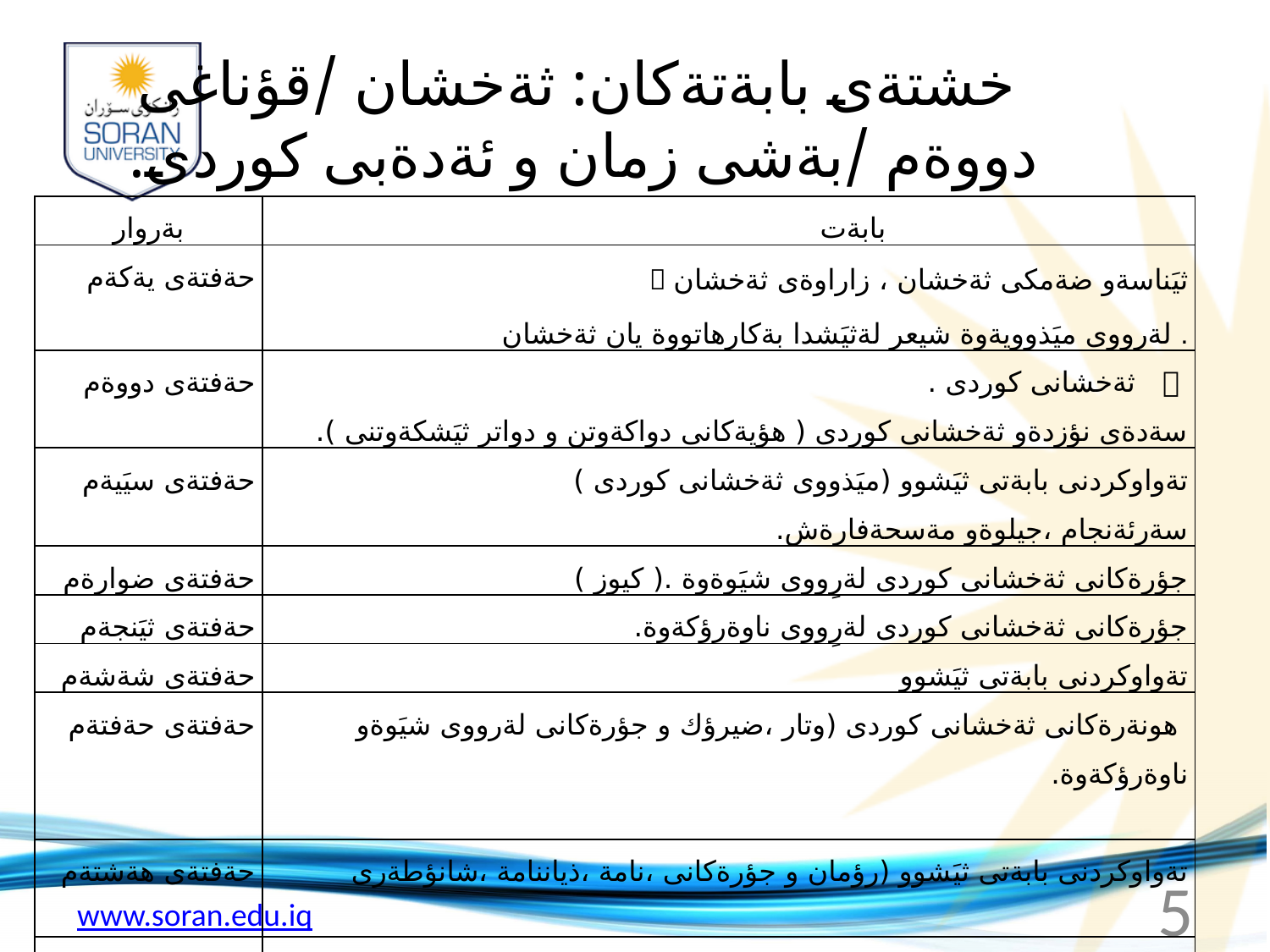

# خشتةى بابةتةكان: ثةخشان /قؤناغى دووةم /بةشى زمان و ئةدةبى كوردى.
| بةروار | بابةت |
| --- | --- |
| حةفتةى يةكةم | • ثيَناسةو ضةمكى ثةخشان ، زاراوةى ثةخشان لةرووى ميَذوويةوة شيعر لةثيَشدا بةكارهاتووة يان ثةخشان . |
| حةفتةى دووةم | • ثةخشانى كوردى . سةدةى نؤزدةو ثةخشانى كوردى ( هؤيةكانى دواكةوتن و دواتر ثيَشكةوتنى ). |
| حةفتةى سيَيةم | تةواوكردنى بابةتى ثيَشوو (ميَذووى ثةخشانى كوردى ) سةرئةنجام ،جيلوةو مةسحةفارةش. |
| حةفتةى ضوارةم | جؤرةكانى ثةخشانى كوردى لةرِووى شيَوةوة .( كيوز ) |
| حةفتةى ثيَنجةم | جؤرةكانى ثةخشانى كوردى لةرِووى ناوةرؤكةوة. |
| حةفتةى شةشةم | تةواوكردنى بابةتى ثيَشوو |
| حةفتةى حةفتةم | هونةرةكانى ثةخشانى كوردى (وتار ،ضيرؤك و جؤرةكانى لةرووى شيَوةو ناوةرؤكةوة. |
| حةفتةى هةشتةم | تةواوكردنى بابةتى ثيَشوو (رؤمان و جؤرةكانى ،نامة ،ذياننامة ،شانؤطةرى |
| حةفتةى نؤيةم | بةردةوامى بابةتى ثيَشوو |
5